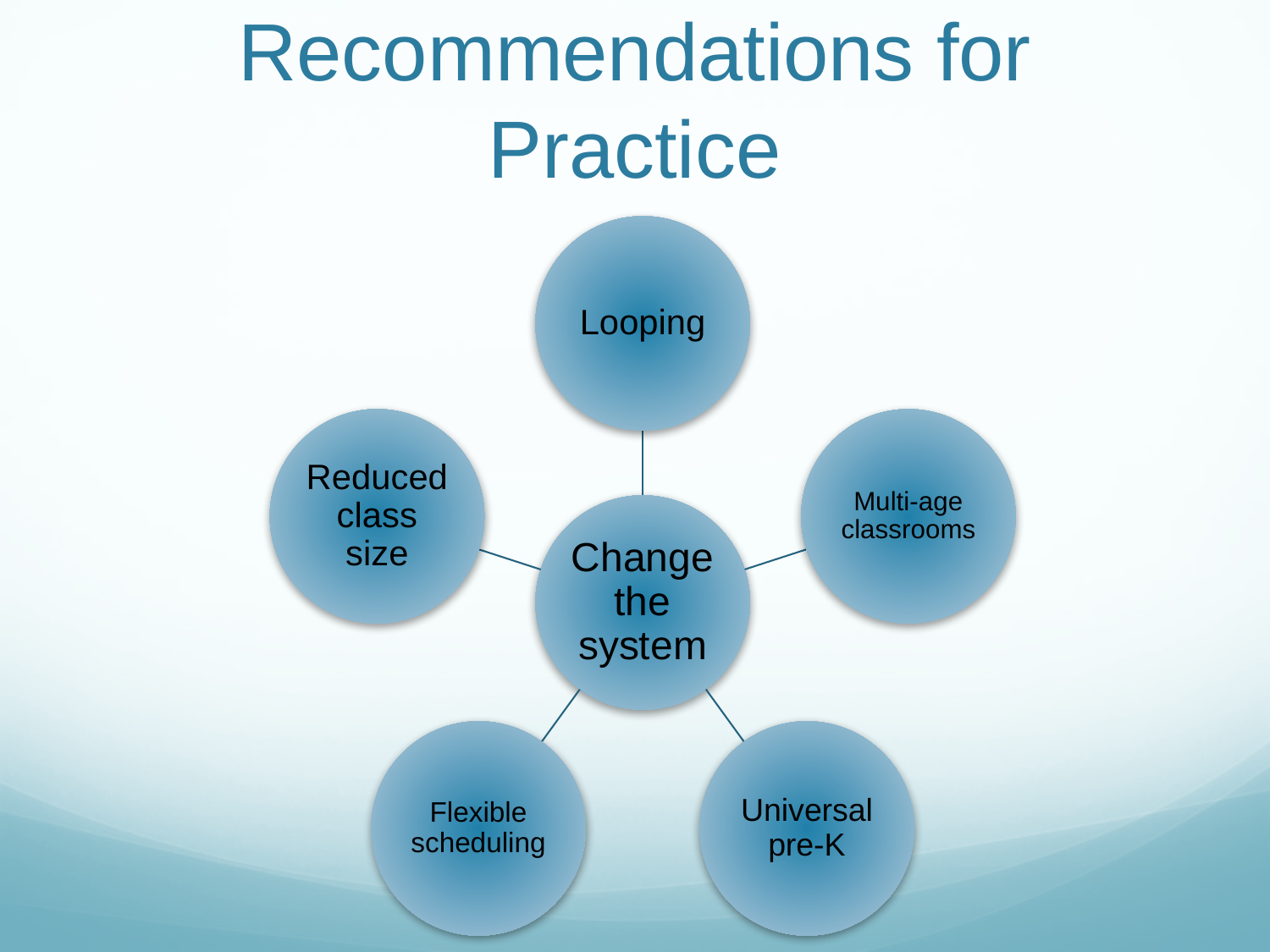

# Recommendations for Practice
Change the system

Looping

Multi-age classrooms

Universal pre-K

Flexible scheduling

Reduced class size